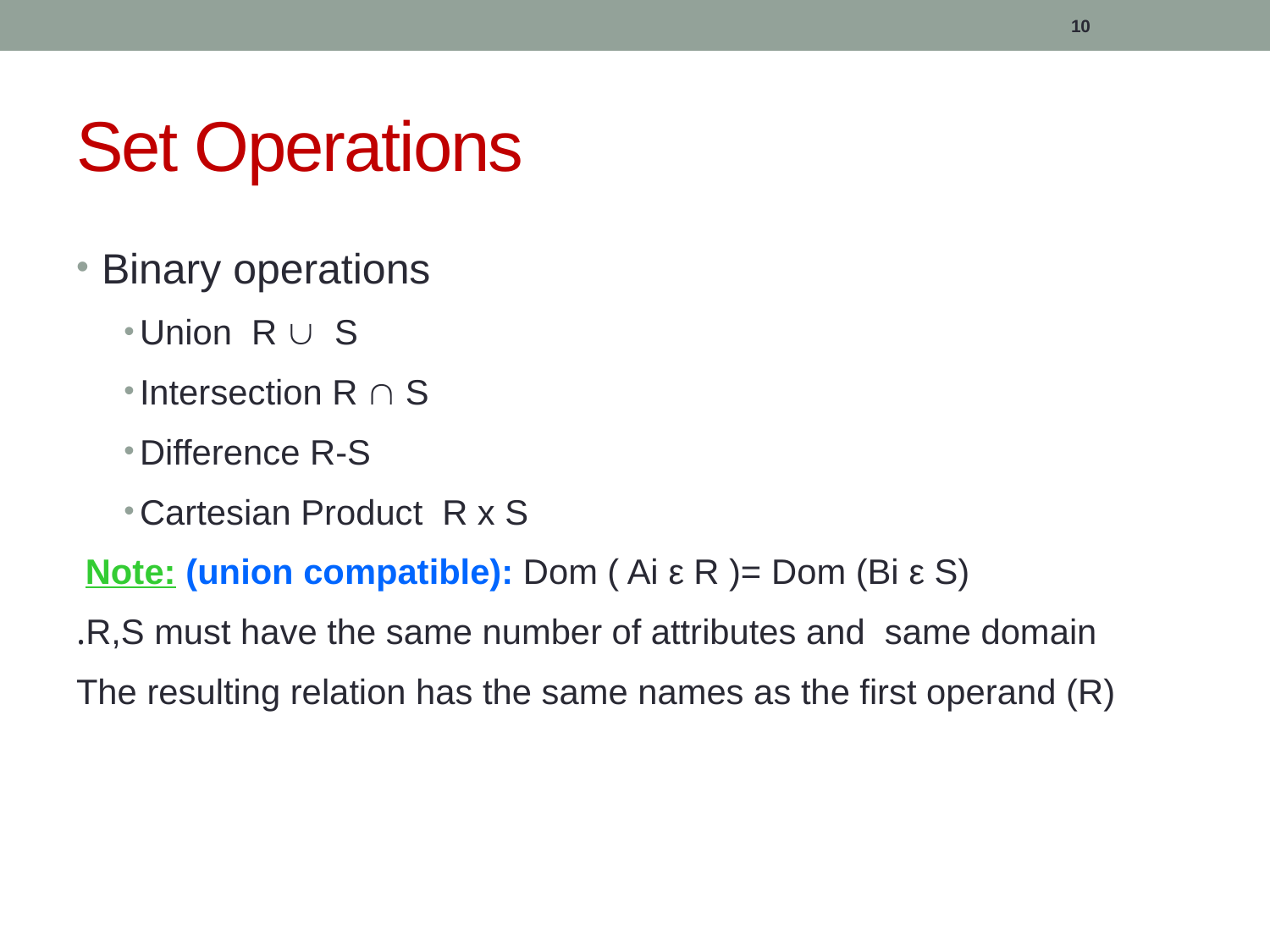

10
# Set Operations
Binary operations
Union  R ∪  S
Intersection R ∩ S
Difference R-S
Cartesian Product  R x S
Note: (union compatible): Dom ( Ai ε R )= Dom (Bi ε S)
R,S must have the same number of attributes and  same domain.
The resulting relation has the same names as the first operand (R)